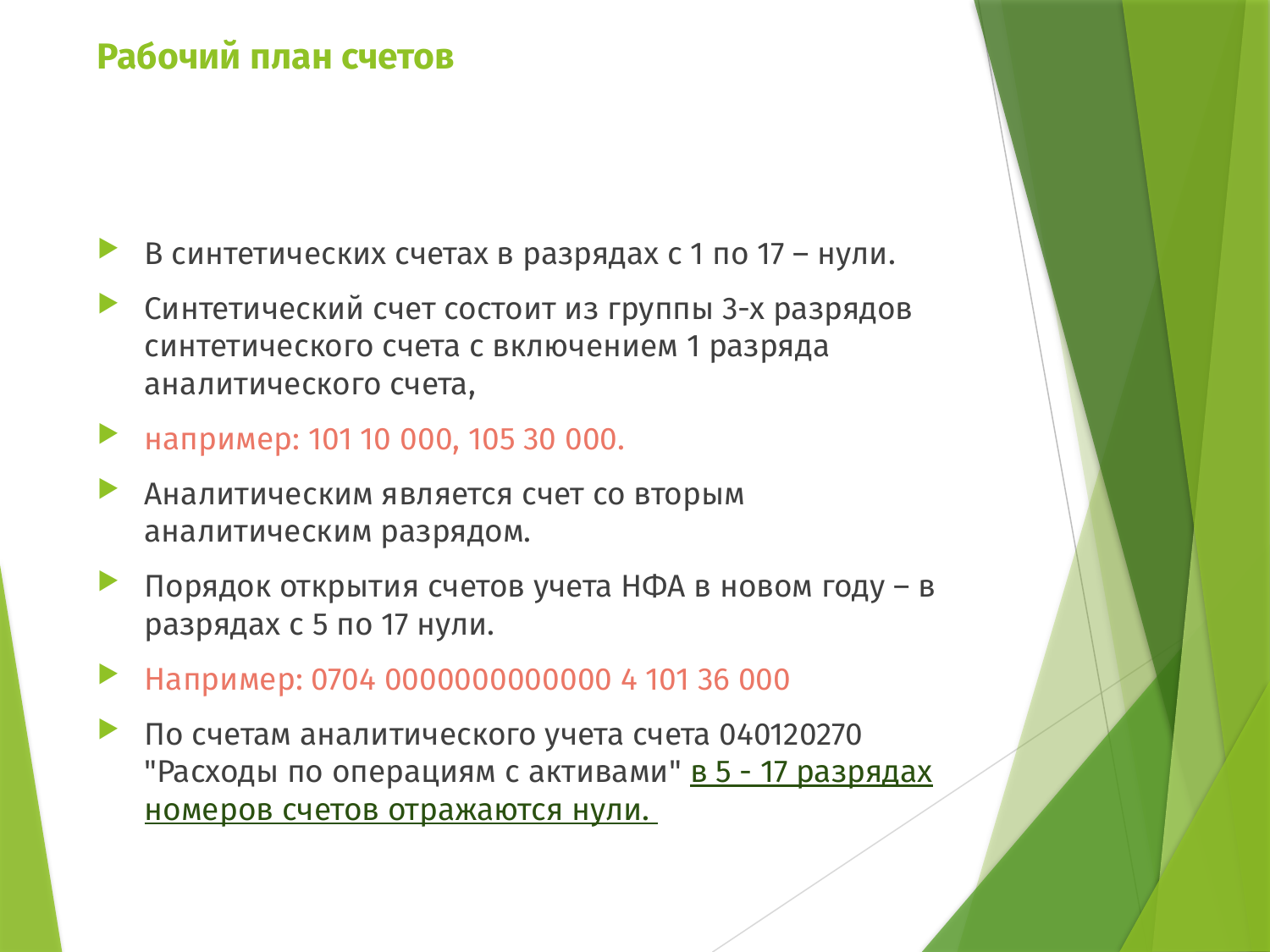

# Рабочий план счетов

В синтетических счетах в разрядах с 1 по 17 – нули.
Синтетический счет состоит из группы 3-х разрядов синтетического счета с включением 1 разряда аналитического счета,
например: 101 10 000, 105 30 000.
Аналитическим является счет со вторым аналитическим разрядом.
Порядок открытия счетов учета НФА в новом году – в разрядах с 5 по 17 нули.
Например: 0704 0000000000000 4 101 36 000
По счетам аналитического учета счета 040120270 "Расходы по операциям с активами" в 5 - 17 разрядах номеров счетов отражаются нули.